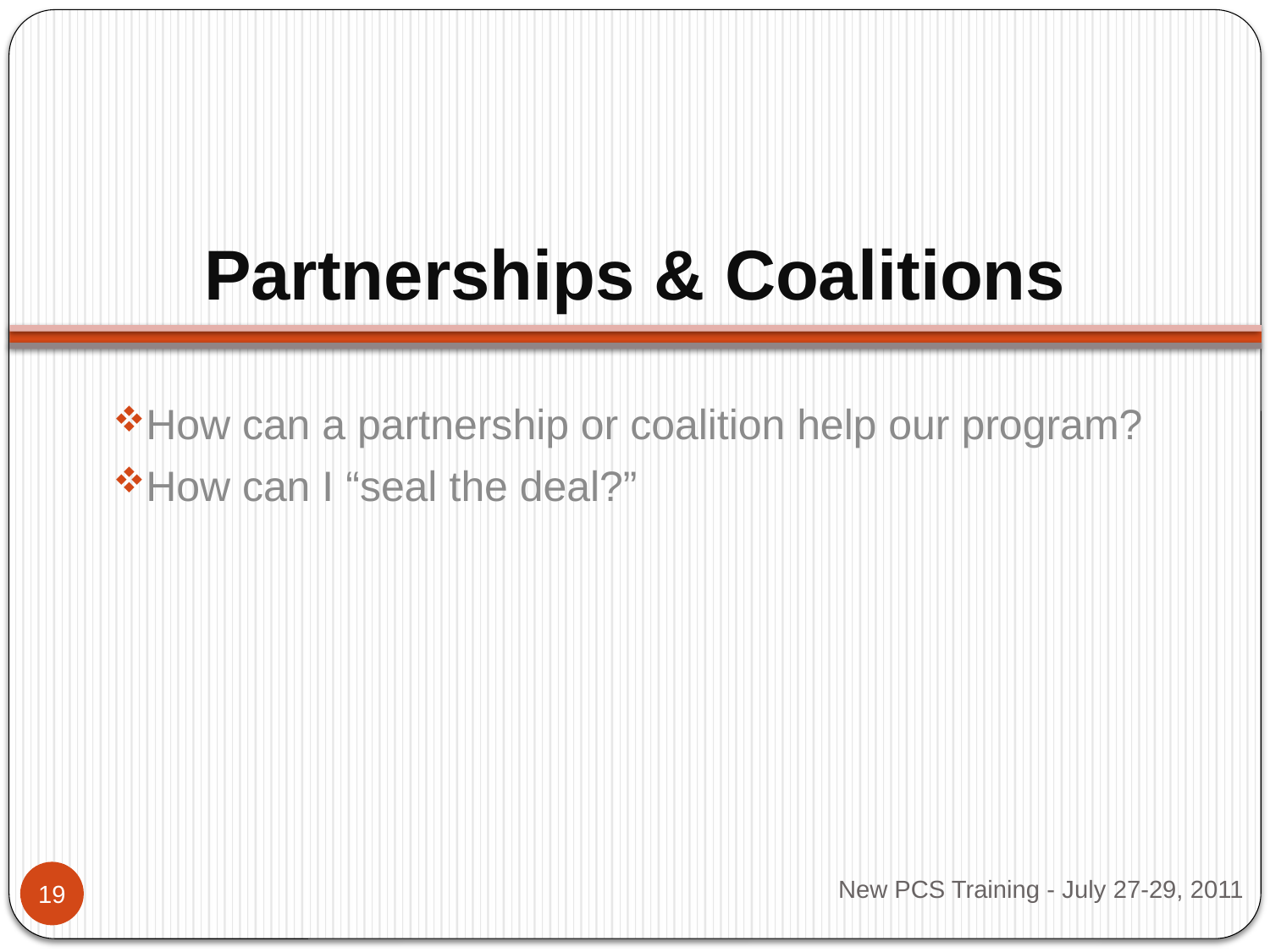

# Partnerships & Coalitions
How can a partnership or coalition help our program?
How can I “seal the deal?”
New PCS Training - July 27-29, 2011
19